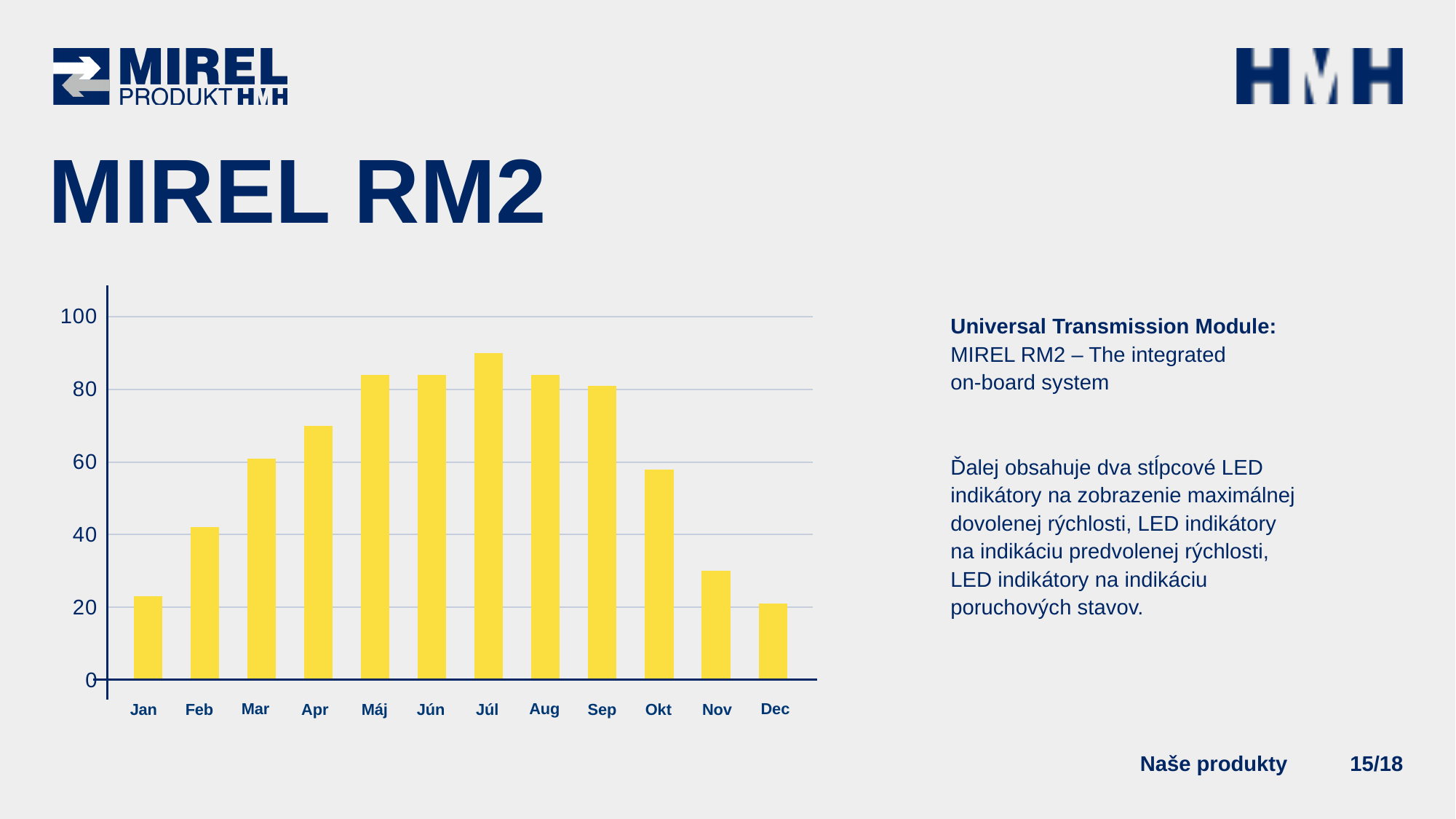

# MIREL RM2

### Chart

| Category | Jan | Feb | Mar | Apr | Máj | Jún | Júl | Aug | Sep | Okt | Nov | Dec |
|---|---|---|---|---|---|---|---|---|---|---|---|---|
| Category 1 | 23.0 | 42.0 | 61.0 | 70.0 | 84.0 | 84.0 | 90.0 | 84.0 | 81.0 | 58.0 | 30.0 | 21.0 |
Mar
Aug
Dec
Nov
Jan
Feb
Apr
Máj
Jún
Júl
Sep
Okt
Universal Transmission Module: MIREL RM2 – The integrated
on-board system
Ďalej obsahuje dva stĺpcové LED indikátory na zobrazenie maximálnej dovolenej rýchlosti, LED indikátory na indikáciu predvolenej rýchlosti, LED indikátory na indikáciu poruchových stavov.
15/18
Naše produkty